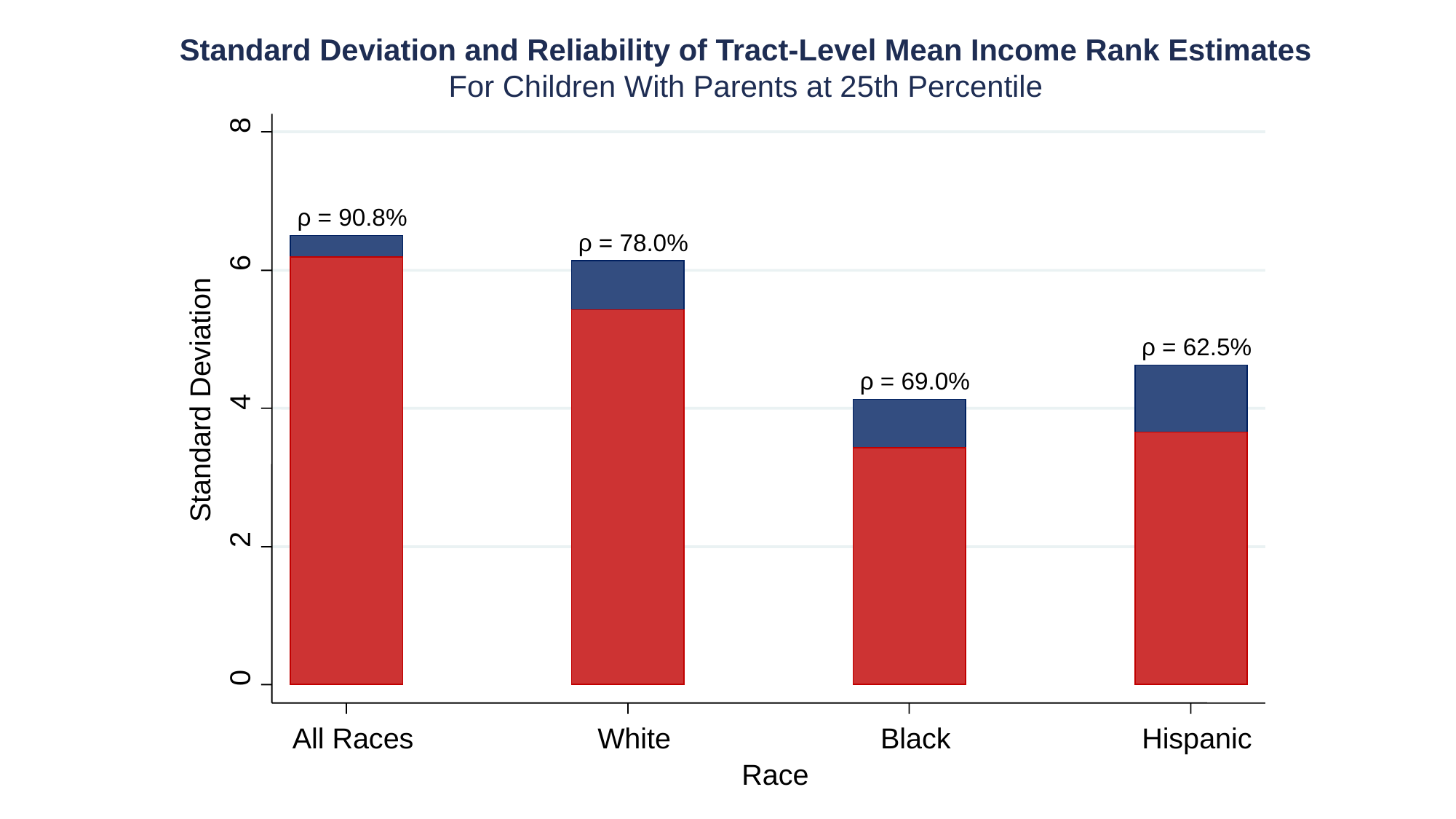

8

ρ = 90.8%
ρ = 78.0%

6

ρ = 62.5%

ρ = 69.0%
Standard Deviation
4

2

0

All Races
White
Black
Hispanic
Race
Standard Deviation and Reliability of Tract-Level Mean Income Rank Estimates
For Children With Parents at 25th Percentile